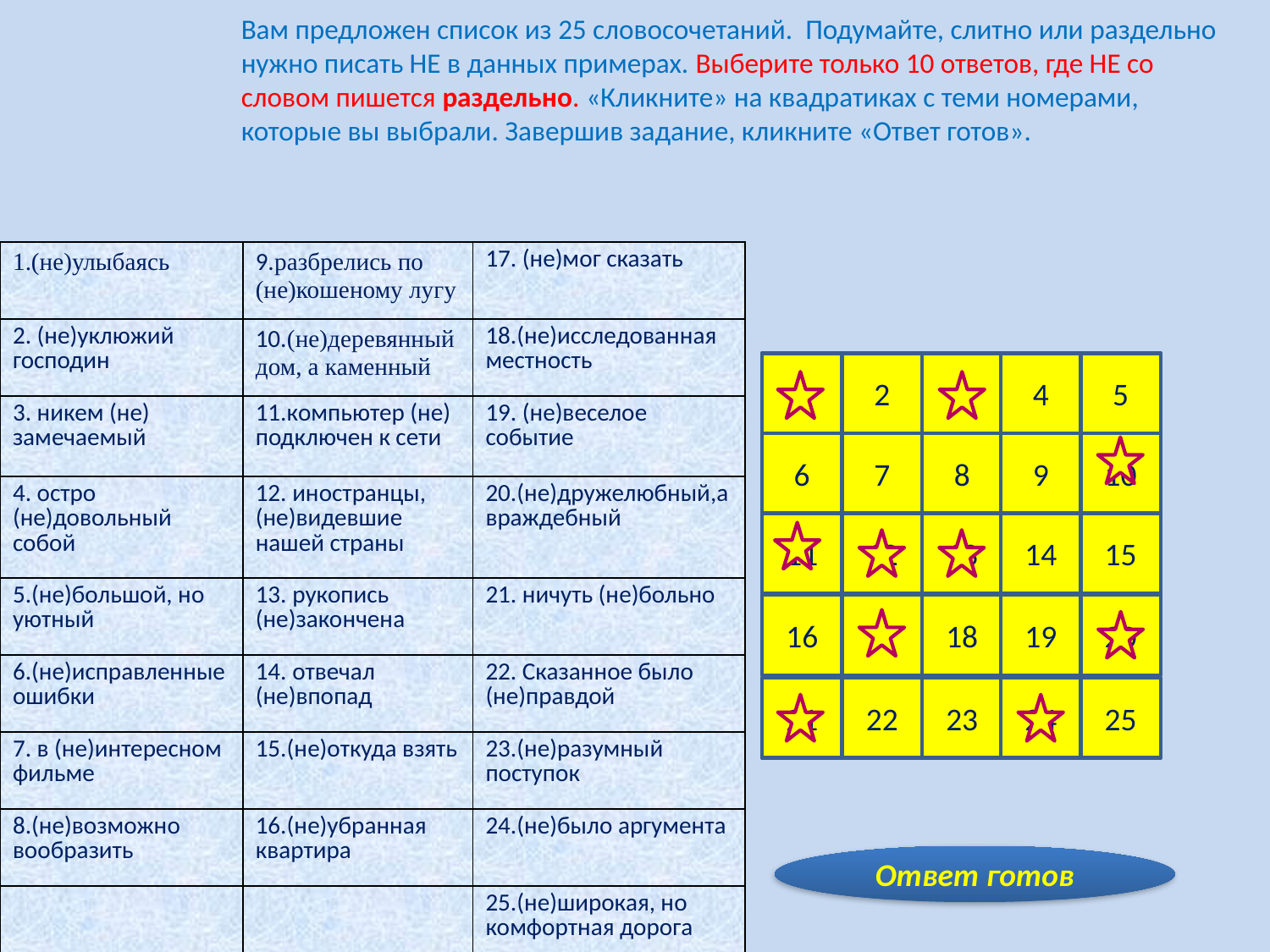

Верный ответ           желтая звездочка на синем фоне 10 звездочек – «пятёрка»
                                                                                          9-7 – «четверка»
                                                                                          6-5 – «тройка»
                                                                                          4-0 – «двойка»
Неверный ответ             на синем фоне нет звездочки

                                        желтая звездочка на желтом фоне

Вам предложен список из 25 словосочетаний.  Подумайте, слитно или раздельно нужно писать НЕ в данных примерах. Выберите только 10 ответов, где НЕ со словом пишется раздельно. «Кликните» на квадратиках с теми номерами, которые вы выбрали. Завершив задание, кликните «Ответ готов».
| 1.(не)улыбаясь | 9.разбрелись по (не)кошеному лугу | 17. (не)мог сказать |
| --- | --- | --- |
| 2. (не)уклюжий господин | 10.(не)деревянный дом, а каменный | 18.(не)исследованная местность |
| 3. никем (не) замечаемый | 11.компьютер (не) подключен к сети | 19. (не)веселое событие |
| 4. остро (не)довольный собой | 12. иностранцы, (не)видевшие нашей страны | 20.(не)дружелюбный,а враждебный |
| 5.(не)большой, но уютный | 13. рукопись (не)закончена | 21. ничуть (не)больно |
| 6.(не)исправленные ошибки | 14. отвечал (не)впопад | 22. Сказанное было (не)правдой |
| 7. в (не)интересном фильме | 15.(не)откуда взять | 23.(не)разумный поступок |
| 8.(не)возможно вообразить | 16.(не)убранная квартира | 24.(не)было аргумента |
|  |  | 25.(не)широкая, но комфортная дорога |

1
2
3
4
5

6
7
8
9
10

11
12
13
14
15

16
17
18
19
20

21
22
23
24
25

Ответ готов